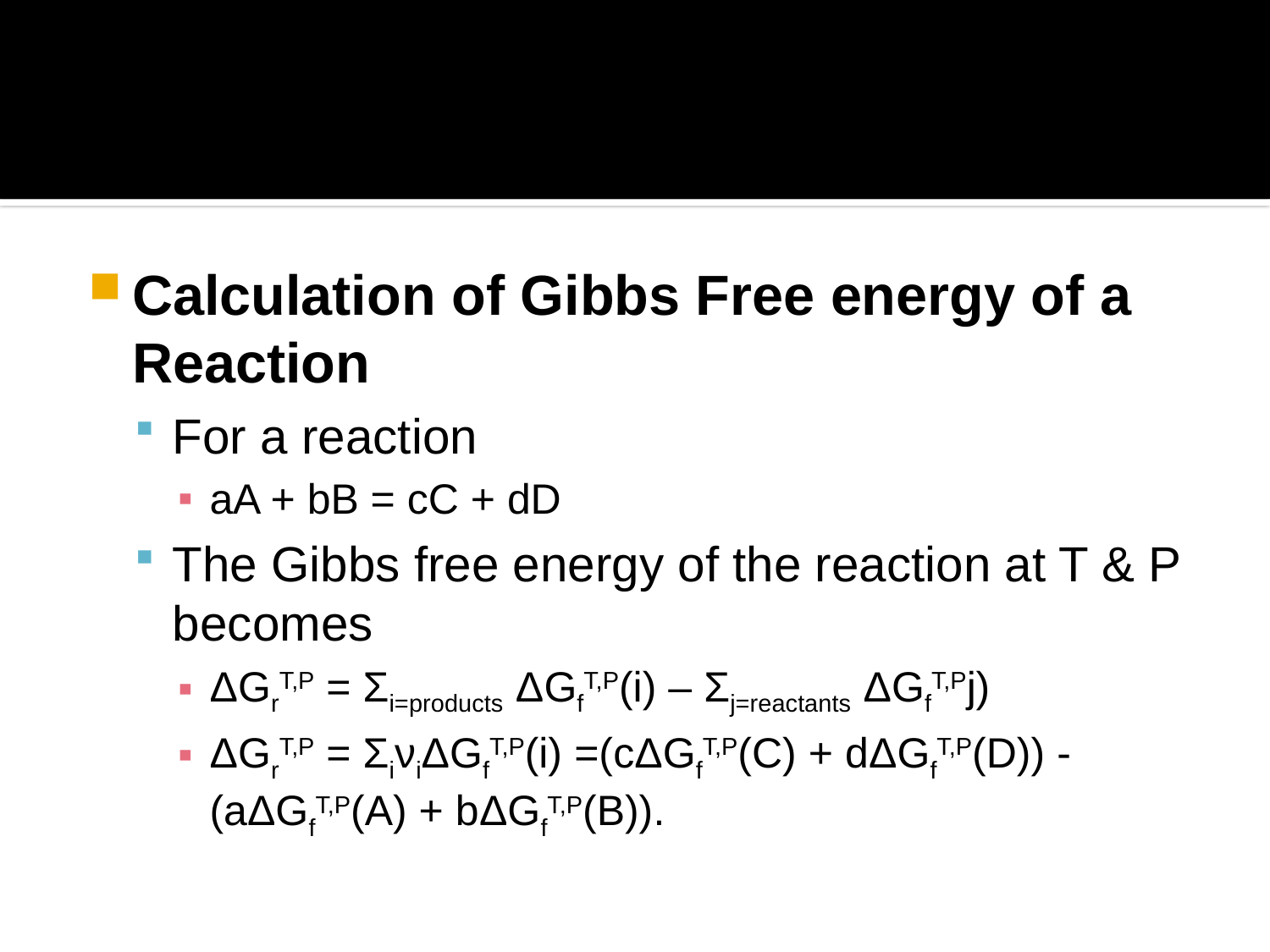

Calculation of Gibbs Free energy of a Reaction
For a reaction
aA + bB = cC + dD
The Gibbs free energy of the reaction at T & P becomes
ΔGrT,P = Σi=products ΔGfT,P(i) – Σj=reactants ΔGfT,Pj)
ΔGrT,P = ΣiνiΔGfT,P(i) =(cΔGfT,P(C) + dΔGfT,P(D)) - (aΔGfT,P(A) + bΔGfT,P(B)).